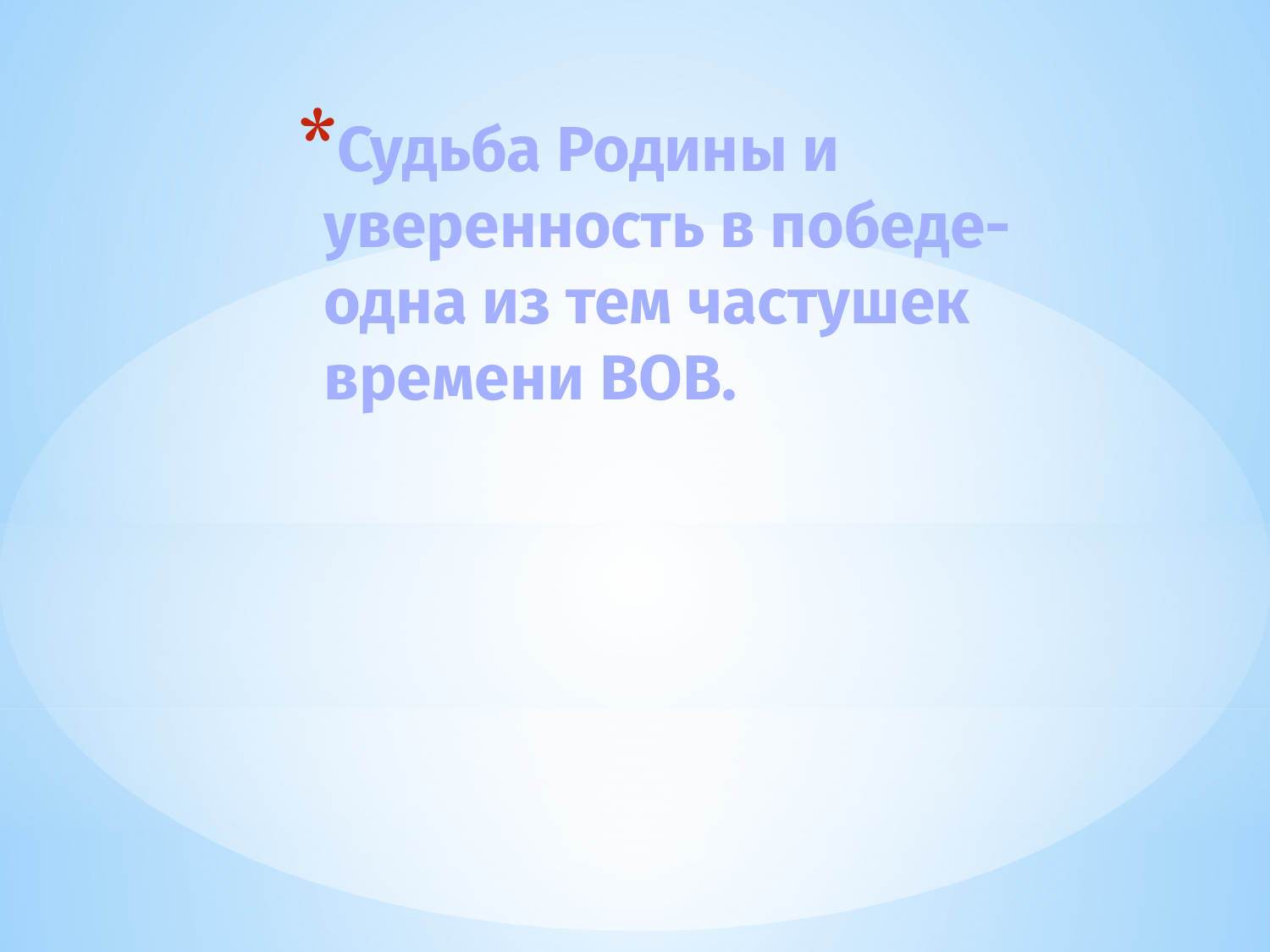

Судьба Родины и уверенность в победе- одна из тем частушек времени ВОВ.
#